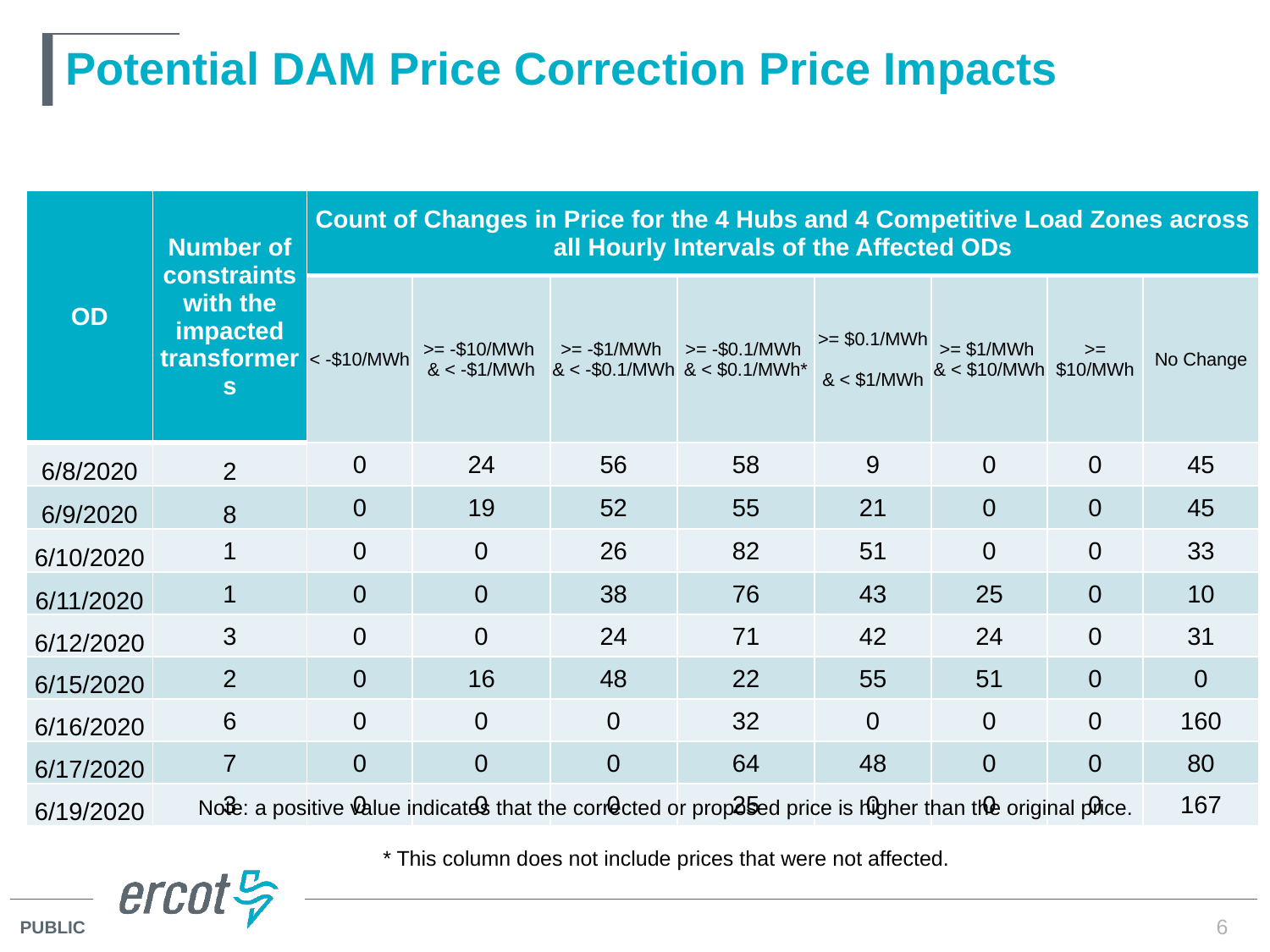

# Potential DAM Price Correction Price Impacts
| OD | Number of constraints with the impacted transformers | Count of Changes in Price for the 4 Hubs and 4 Competitive Load Zones across all Hourly Intervals of the Affected ODs |  |  |  |  |  |  |  |
| --- | --- | --- | --- | --- | --- | --- | --- | --- | --- |
|  |  | < -$10/MWh | >= -$10/MWh & < -$1/MWh | >= -$1/MWh & < -$0.1/MWh | >= -$0.1/MWh & < $0.1/MWh\* | >= $0.1/MWh & < $1/MWh | >= $1/MWh & < $10/MWh | >= $10/MWh | No Change |
| 6/8/2020 | 2 | 0 | 24 | 56 | 58 | 9 | 0 | 0 | 45 |
| 6/9/2020 | 8 | 0 | 19 | 52 | 55 | 21 | 0 | 0 | 45 |
| 6/10/2020 | 1 | 0 | 0 | 26 | 82 | 51 | 0 | 0 | 33 |
| 6/11/2020 | 1 | 0 | 0 | 38 | 76 | 43 | 25 | 0 | 10 |
| 6/12/2020 | 3 | 0 | 0 | 24 | 71 | 42 | 24 | 0 | 31 |
| 6/15/2020 | 2 | 0 | 16 | 48 | 22 | 55 | 51 | 0 | 0 |
| 6/16/2020 | 6 | 0 | 0 | 0 | 32 | 0 | 0 | 0 | 160 |
| 6/17/2020 | 7 | 0 | 0 | 0 | 64 | 48 | 0 | 0 | 80 |
| 6/19/2020 | 3 | 0 | 0 | 0 | 25 | 0 | 0 | 0 | 167 |
Note: a positive value indicates that the corrected or proposed price is higher than the original price.

* This column does not include prices that were not affected.
6